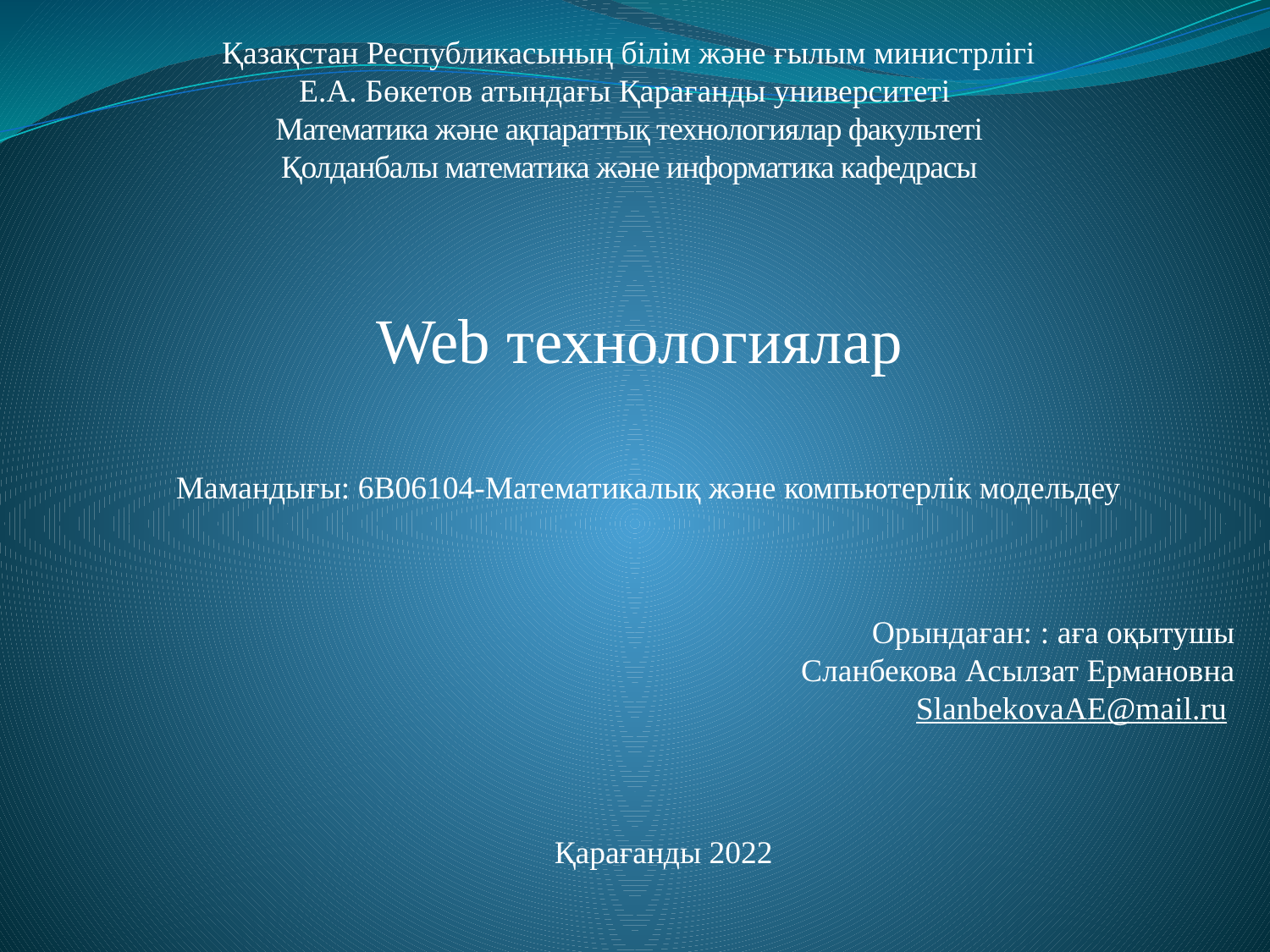

Қазақстан Республикасының білім және ғылым министрлігі
Е.А. Бөкетов атындағы Қарағанды университеті
Математика және ақпараттық технологиялар факультеті
Қолданбалы математика және информатика кафедрасы

Web технологиялар
Мамандығы: 6B06104-Математикалық және компьютерлік модельдеу
Орындаған: : аға оқытушы
Сланбекова Асылзат Ермановна
SlanbekovaAE@mail.ru
Қарағанды 2022